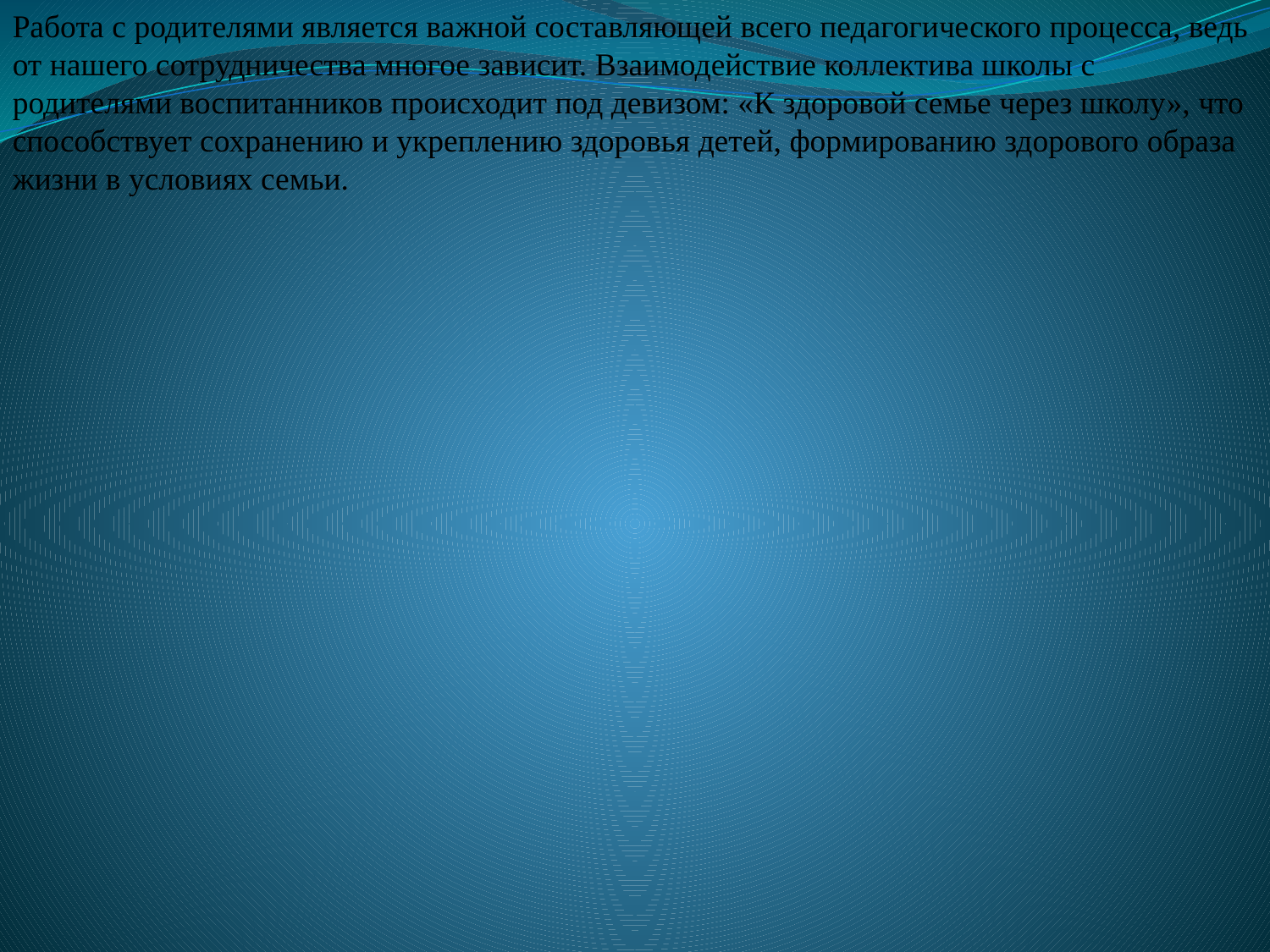

Работа с родителями является важной составляющей всего педагогического процесса, ведь от нашего сотрудничества многое зависит. Взаимодействие коллектива школы с родителями воспитанников происходит под девизом: «К здоровой семье через школу», что способствует сохранению и укреплению здоровья детей, формированию здорового образа жизни в условиях семьи.